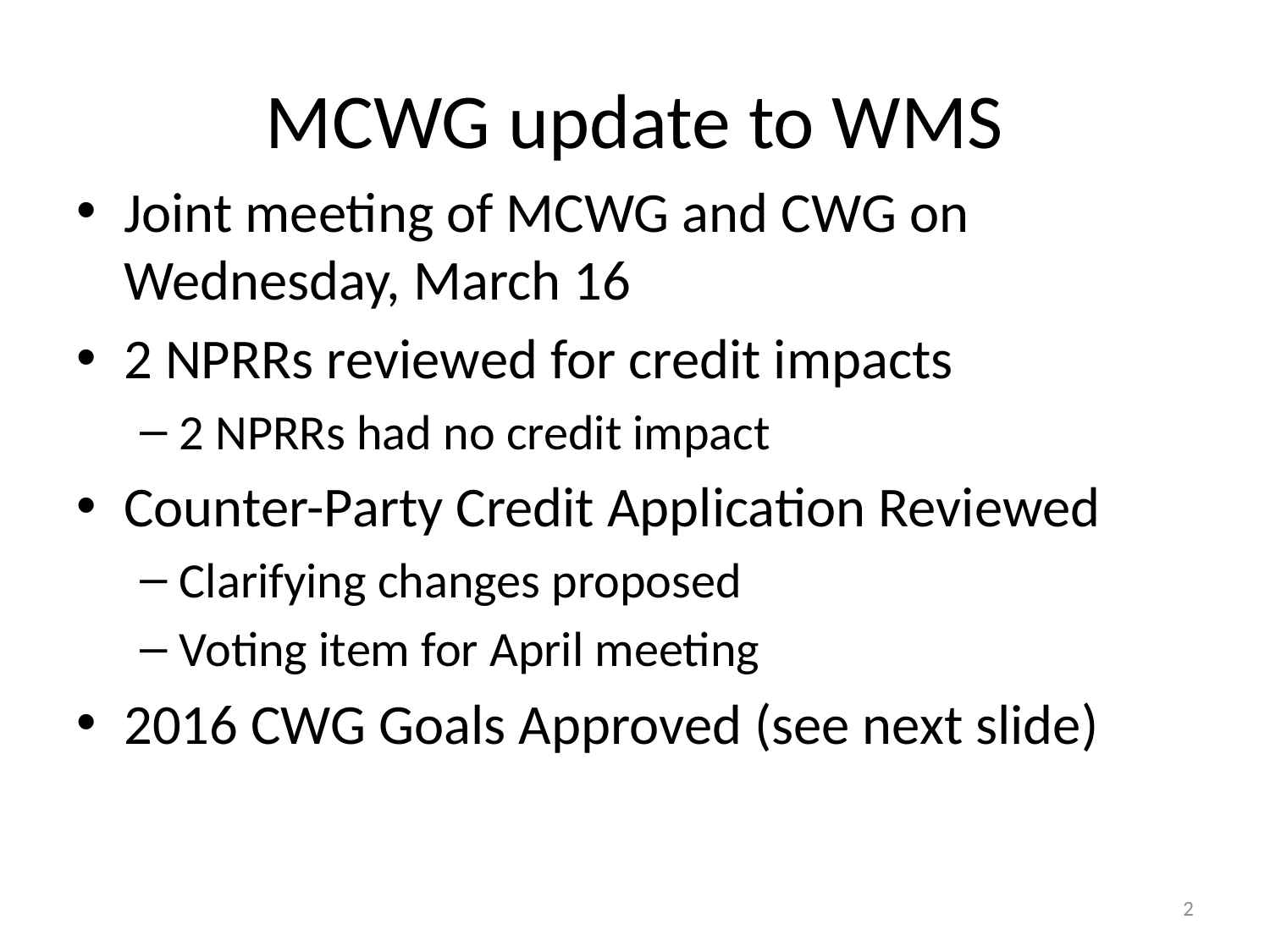

# MCWG update to WMS
Joint meeting of MCWG and CWG on Wednesday, March 16
2 NPRRs reviewed for credit impacts
2 NPRRs had no credit impact
Counter-Party Credit Application Reviewed
Clarifying changes proposed
Voting item for April meeting
2016 CWG Goals Approved (see next slide)

2